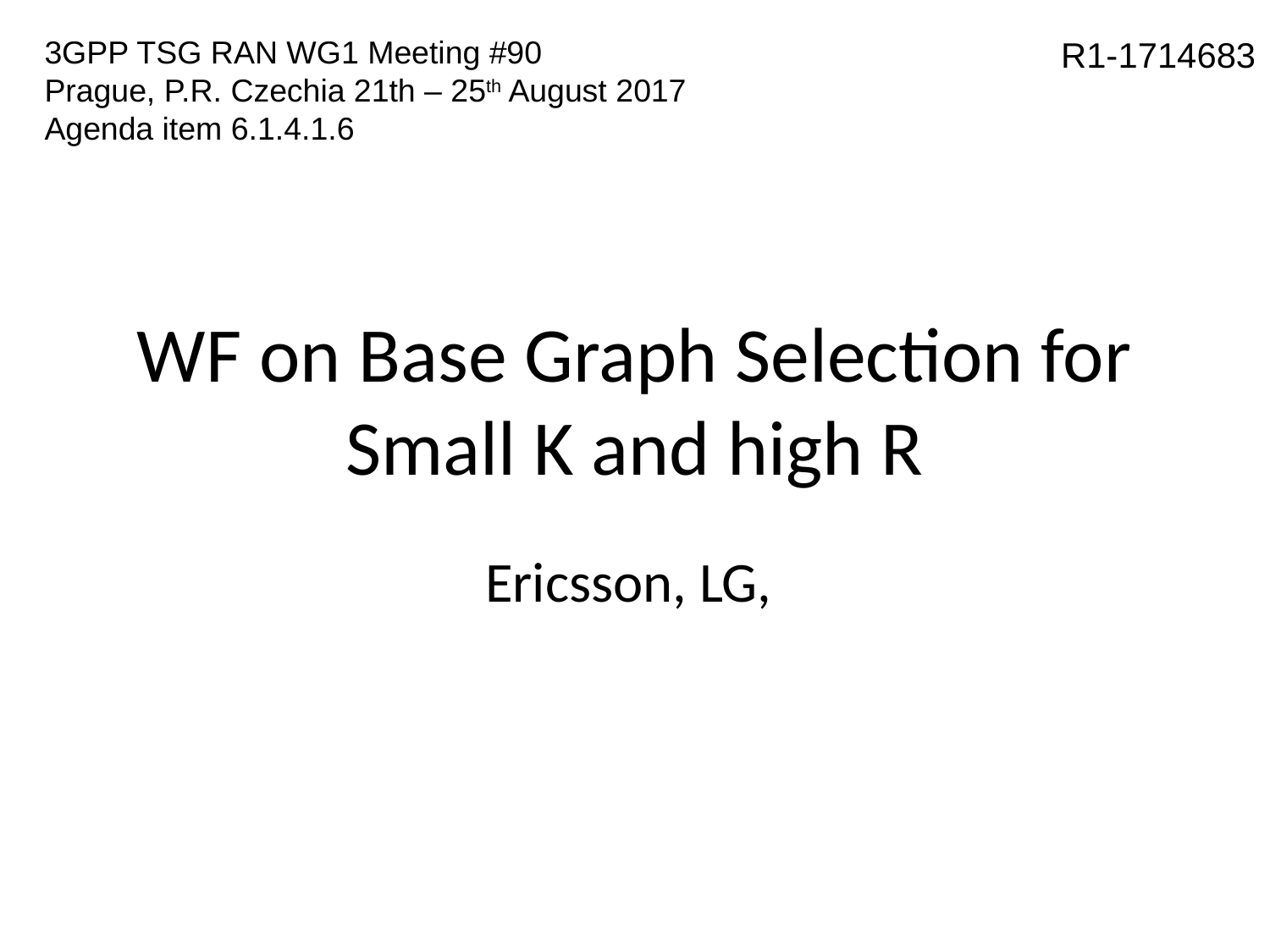

3GPP TSG RAN WG1 Meeting #90
Prague, P.R. Czechia 21th – 25th August 2017
Agenda item 6.1.4.1.6
R1-1714683
# WF on Base Graph Selection for Small K and high R
Ericsson, LG,